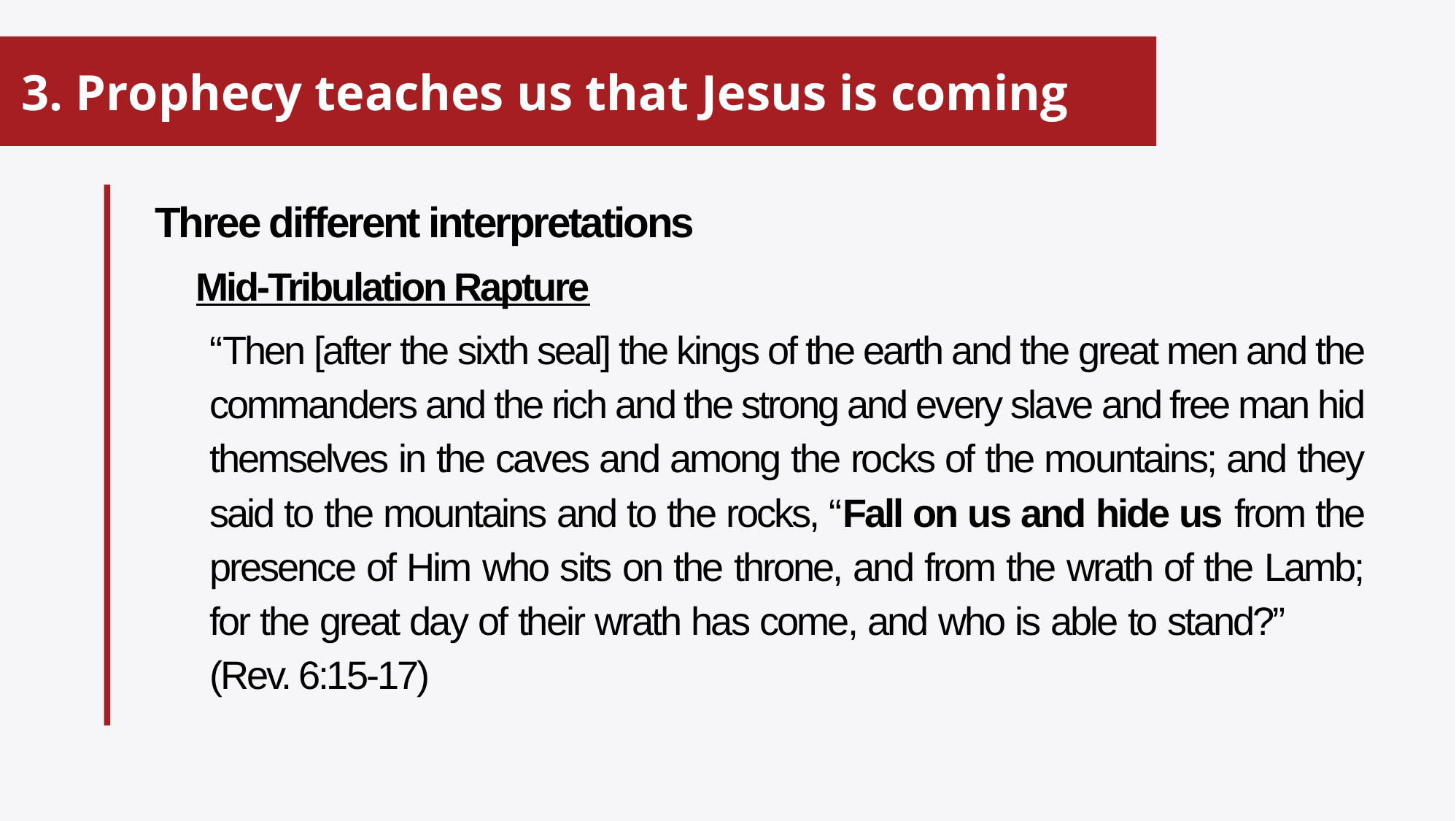

# 3. Prophecy teaches us that Jesus is coming
Three different interpretations
Mid-Tribulation Rapture
“Then [after the sixth seal] the kings of the earth and the great men and the commanders and the rich and the strong and every slave and free man hid themselves in the caves and among the rocks of the mountains; and they said to the mountains and to the rocks, “Fall on us and hide us from the presence of Him who sits on the throne, and from the wrath of the Lamb; for the great day of their wrath has come, and who is able to stand?”        (Rev. 6:15-17)